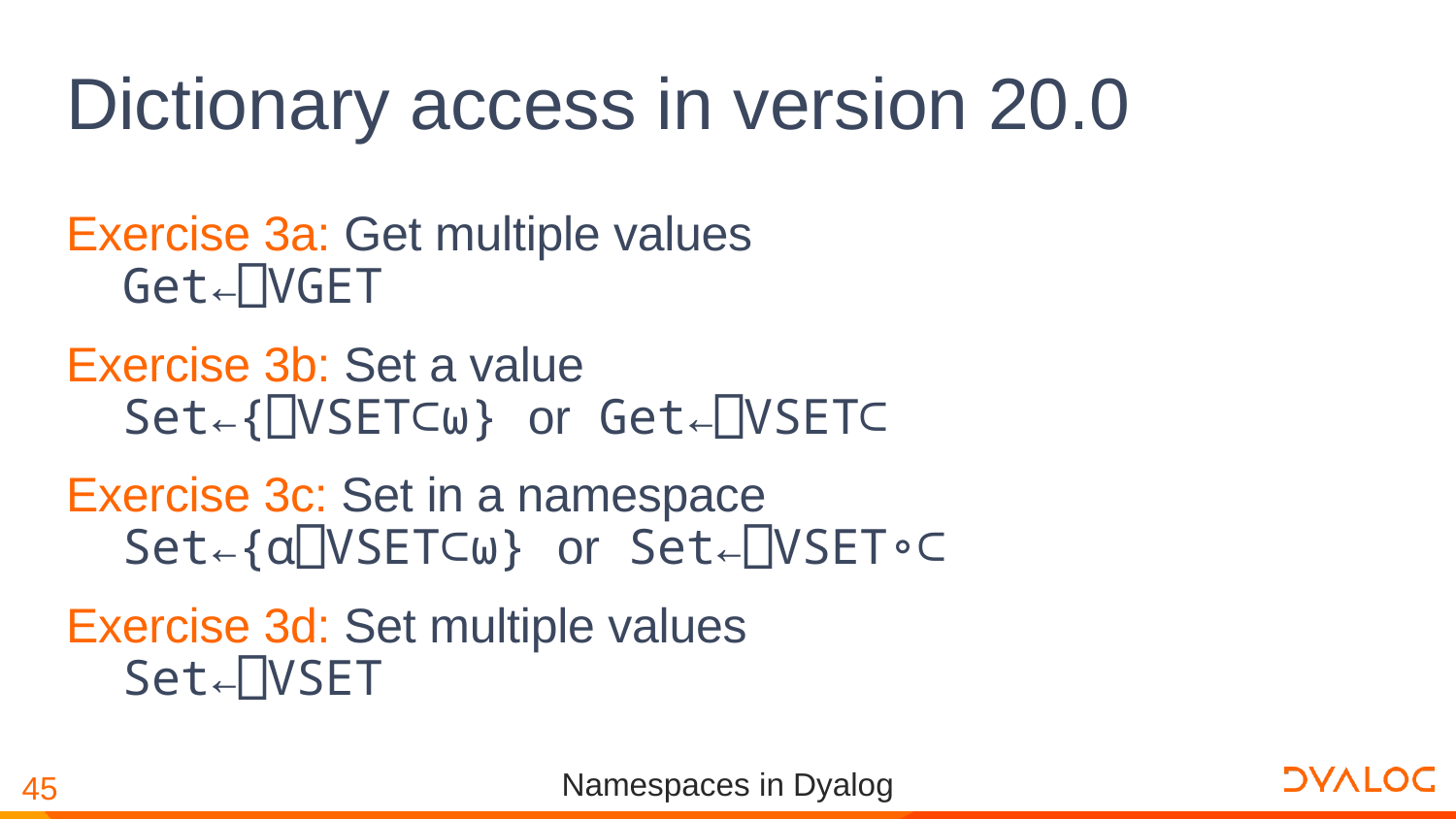

# Dictionary access in version 20.0
Exercise 3a: Get multiple values
Get←⎕VGET

Exercise 3b: Set a value
Set←{⎕VSET⊂⍵} or Get←⎕VSET⊂

Exercise 3c: Set in a namespace
Set←{⍺⎕VSET⊂⍵} or Set←⎕VSET∘⊂

Exercise 3d: Set multiple values
Set←⎕VSET